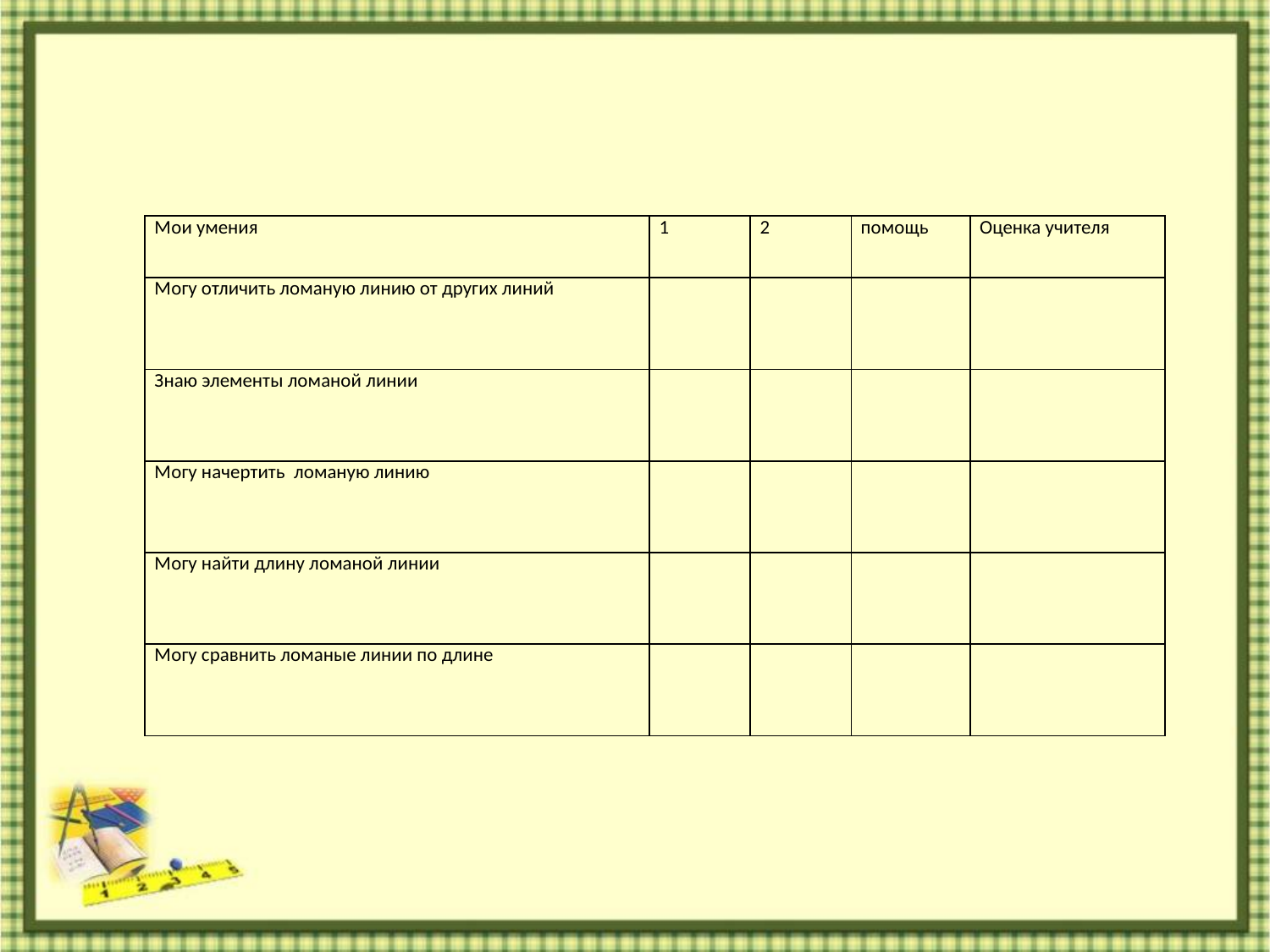

| Мои умения | 1 | 2 | помощь | Оценка учителя |
| --- | --- | --- | --- | --- |
| Могу отличить ломаную линию от других линий |  |  |  |  |
| Знаю элементы ломаной линии |  |  |  |  |
| Могу начертить ломаную линию |  |  |  |  |
| Могу найти длину ломаной линии |  |  |  |  |
| Могу сравнить ломаные линии по длине |  |  |  |  |